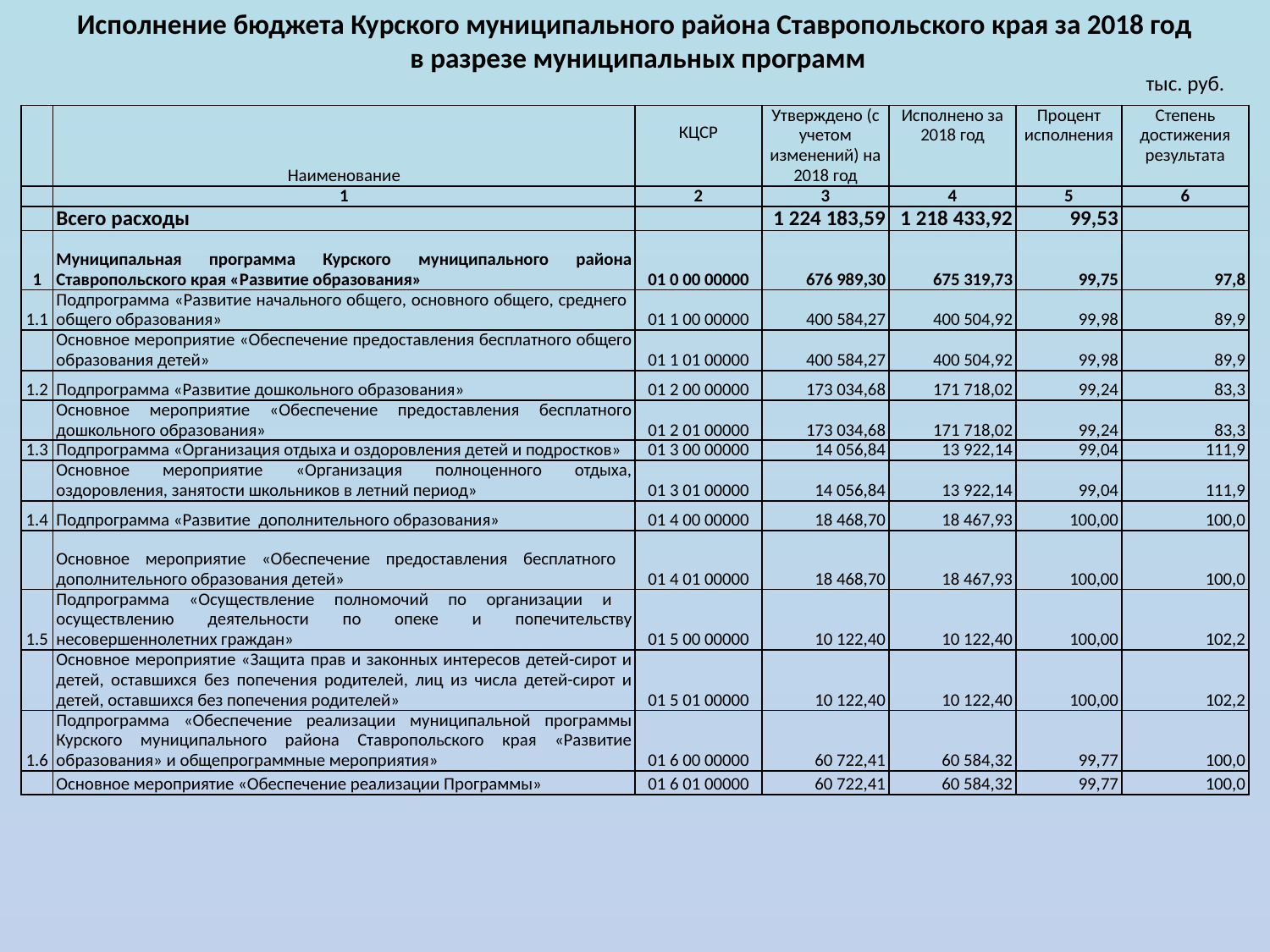

Исполнение бюджета Курского муниципального района Ставропольского края за 2018 год
 в разрезе муниципальных программ
тыс. руб.
|  | Наименование | КЦСР | Утверждено (с учетом изменений) на 2018 год | Исполнено за 2018 год | Процент исполнения | Степень достижения результата |
| --- | --- | --- | --- | --- | --- | --- |
|  | 1 | 2 | 3 | 4 | 5 | 6 |
|  | Всего расходы |  | 1 224 183,59 | 1 218 433,92 | 99,53 |  |
| 1 | Муниципальная программа Курского муниципального района Ставропольского края «Развитие образования» | 01 0 00 00000 | 676 989,30 | 675 319,73 | 99,75 | 97,8 |
| 1.1 | Подпрограмма «Развитие начального общего, основного общего, среднего общего образования» | 01 1 00 00000 | 400 584,27 | 400 504,92 | 99,98 | 89,9 |
|  | Основное мероприятие «Обеспечение предоставления бесплатного общего образования детей» | 01 1 01 00000 | 400 584,27 | 400 504,92 | 99,98 | 89,9 |
| 1.2 | Подпрограмма «Развитие дошкольного образования» | 01 2 00 00000 | 173 034,68 | 171 718,02 | 99,24 | 83,3 |
|  | Основное мероприятие «Обеспечение предоставления бесплатного дошкольного образования» | 01 2 01 00000 | 173 034,68 | 171 718,02 | 99,24 | 83,3 |
| 1.3 | Подпрограмма «Организация отдыха и оздоровления детей и подростков» | 01 3 00 00000 | 14 056,84 | 13 922,14 | 99,04 | 111,9 |
|  | Основное мероприятие «Организация полноценного отдыха, оздоровления, занятости школьников в летний период» | 01 3 01 00000 | 14 056,84 | 13 922,14 | 99,04 | 111,9 |
| 1.4 | Подпрограмма «Развитие дополнительного образования» | 01 4 00 00000 | 18 468,70 | 18 467,93 | 100,00 | 100,0 |
|  | Основное мероприятие «Обеспечение предоставления бесплатного дополнительного образования детей» | 01 4 01 00000 | 18 468,70 | 18 467,93 | 100,00 | 100,0 |
| 1.5 | Подпрограмма «Осуществление полномочий по организации и осуществлению деятельности по опеке и попечительству несовершеннолетних граждан» | 01 5 00 00000 | 10 122,40 | 10 122,40 | 100,00 | 102,2 |
|  | Основное мероприятие «Защита прав и законных интересов детей-сирот и детей, оставшихся без попечения родителей, лиц из числа детей-сирот и детей, оставшихся без попечения родителей» | 01 5 01 00000 | 10 122,40 | 10 122,40 | 100,00 | 102,2 |
| 1.6 | Подпрограмма «Обеспечение реализации муниципальной программы Курского муниципального района Ставропольского края «Развитие образования» и общепрограммные мероприятия» | 01 6 00 00000 | 60 722,41 | 60 584,32 | 99,77 | 100,0 |
|  | Основное мероприятие «Обеспечение реализации Программы» | 01 6 01 00000 | 60 722,41 | 60 584,32 | 99,77 | 100,0 |